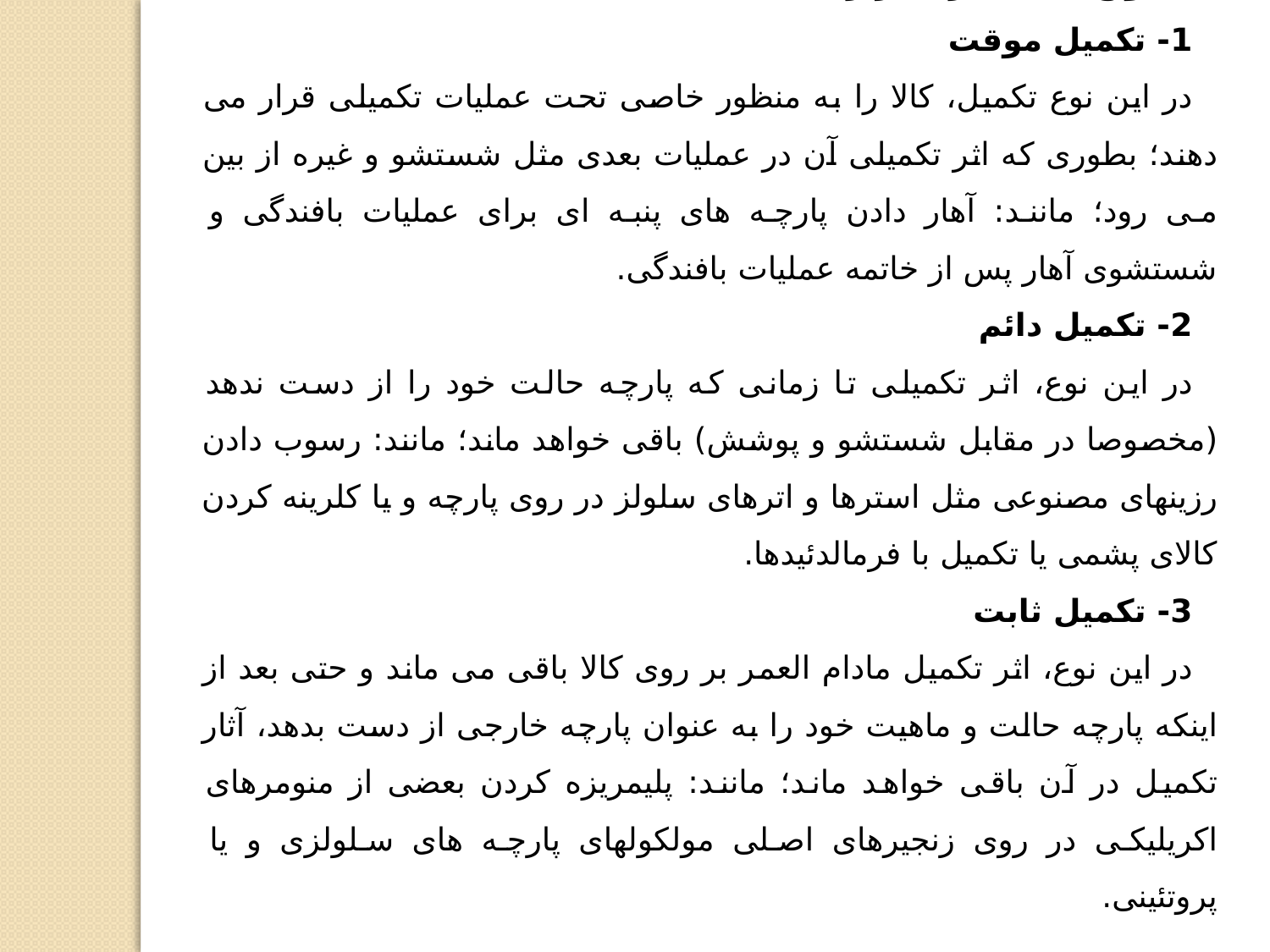

- انواع تکمیل از نظر زمان ثبات
1- تکمیل موقت
در این نوع تکمیل، کالا را به منظور خاصی تحت عملیات تکمیلی قرار می دهند؛ بطوری که اثر تکمیلی آن در عملیات بعدی مثل شستشو و غیره از بین می رود؛ مانند: آهار دادن پارچه های پنبه ای برای عملیات بافندگی و شستشوی آهار پس از خاتمه عملیات بافندگی.
2- تکمیل دائم
در این نوع، اثر تکمیلی تا زمانی که پارچه حالت خود را از دست ندهد (مخصوصا در مقابل شستشو و پوشش) باقی خواهد ماند؛ مانند: رسوب دادن رزینهای مصنوعی مثل استرها و اترهای سلولز در روی پارچه و یا کلرینه کردن کالای پشمی یا تکمیل با فرمالدئیدها.
3- تکمیل ثابت
در این نوع، اثر تکمیل مادام العمر بر روی کالا باقی می ماند و حتی بعد از اینکه پارچه حالت و ماهیت خود را به عنوان پارچه خارجی از دست بدهد، آثار تکمیل در آن باقی خواهد ماند؛ مانند: پلیمریزه کردن بعضی از منومرهای اکریلیکی در روی زنجیرهای اصلی مولکولهای پارچه های سلولزی و یا پروتئینی.